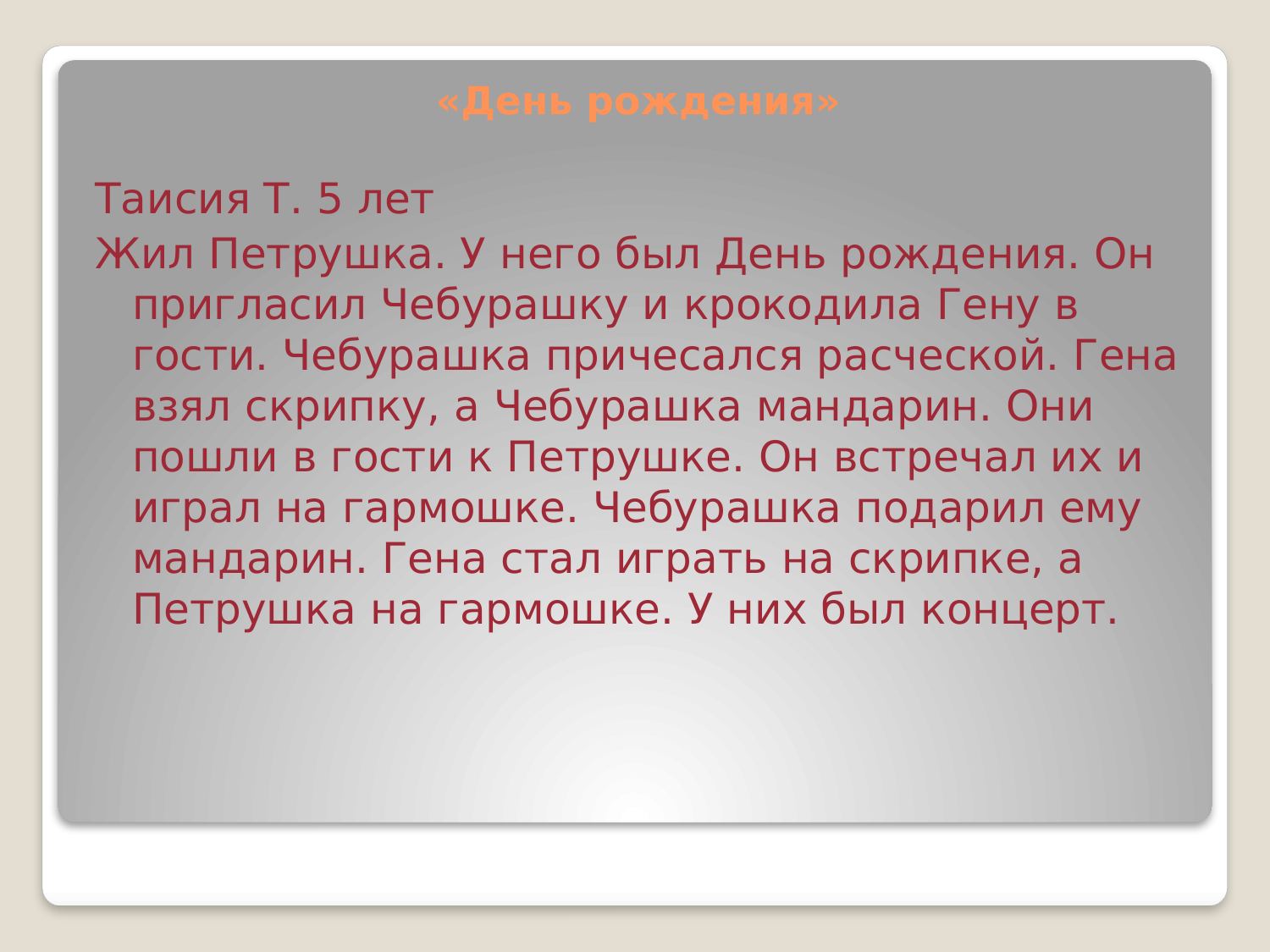

# «День рождения»
Таисия Т. 5 лет
Жил Петрушка. У него был День рождения. Он пригласил Чебурашку и крокодила Гену в гости. Чебурашка причесался расческой. Гена взял скрипку, а Чебурашка мандарин. Они пошли в гости к Петрушке. Он встречал их и играл на гармошке. Чебурашка подарил ему мандарин. Гена стал играть на скрипке, а Петрушка на гармошке. У них был концерт.